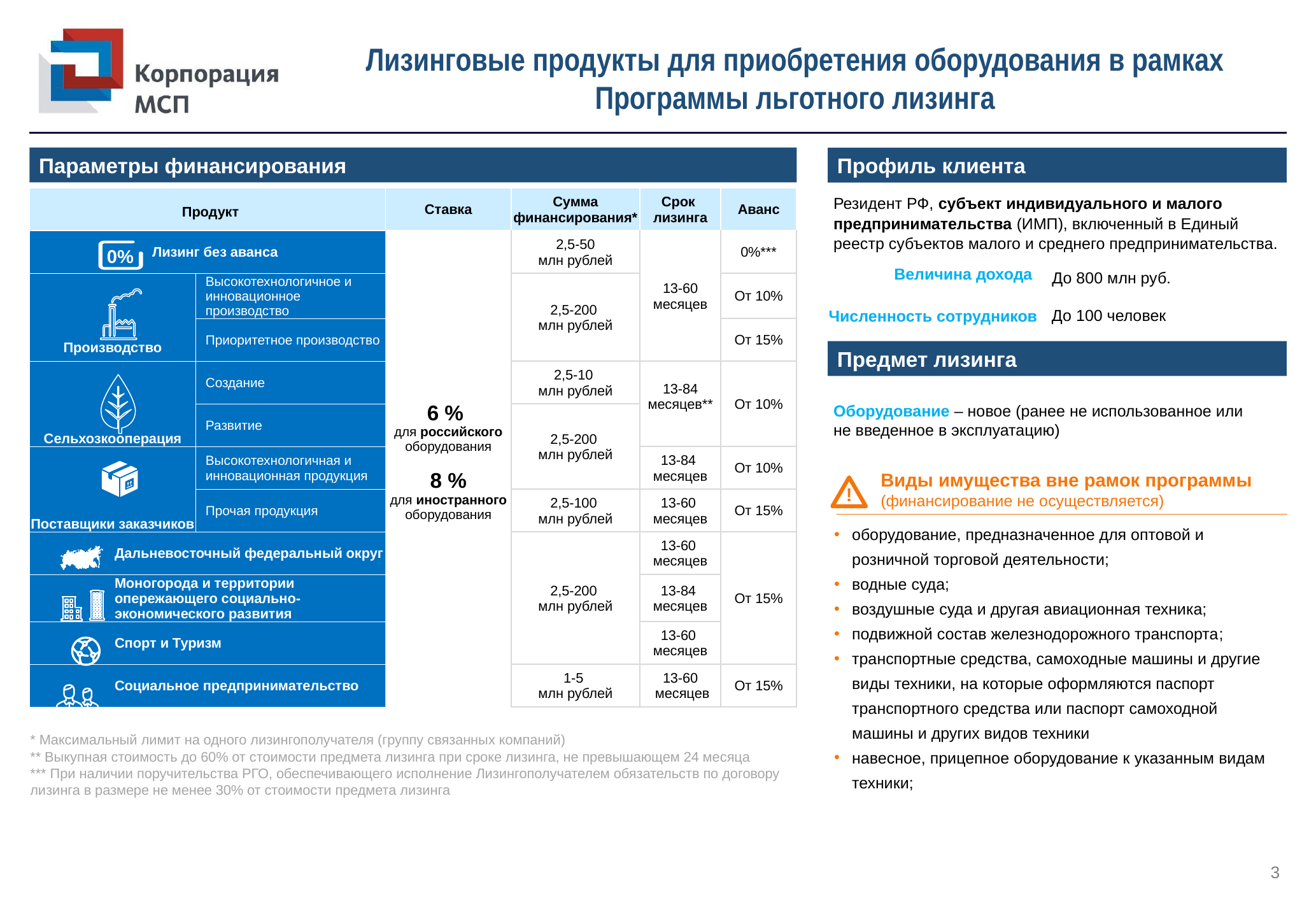

# Лизинговые продукты для приобретения оборудования в рамках Программы льготного лизинга
Параметры финансирования
Профиль клиента
Резидент РФ, субъект индивидуального и малого предпринимательства (ИМП), включенный в Единый реестр субъектов малого и среднего предпринимательства.
| Продукт |  | Ставка | Сумма финансирования\* | Срок лизинга | Аванс |
| --- | --- | --- | --- | --- | --- |
| Лизинг без аванса |  | 6 % для российского оборудования 8 % для иностранного оборудования | 2,5-50 млн рублей | 13-60 месяцев | 0%\*\*\* |
| Производство | Высокотехнологичное и инновационное производство |  | 2,5-200 млн рублей |  | От 10% |
|  | Приоритетное производство |  |  |  | От 15% |
| Сельхозкооперация | Создание |  | 2,5-10 млн рублей | 13-84 месяцев\*\* | От 10% |
|  | Развитие |  | 2,5-200 млн рублей |  |  |
| Поставщики заказчиков | Высокотехнологичная и инновационная продукция |  |  | 13-84 месяцев | От 10% |
|  | Прочая продукция |  | 2,5-100 млн рублей | 13-60 месяцев | От 15% |
| Дальневосточный федеральный округ |  |  | 2,5-200 млн рублей | 13-60 месяцев | От 15% |
| Моногорода и территории опережающего социально-экономического развития |  |  |  | 13-84 месяцев |  |
| Спорт и Туризм |  |  |  | 13-60 месяцев |  |
| Социальное предпринимательство |  |  | 1-5 млн рублей | 13-60 месяцев | От 15% |
0%

Величина дохода
До 800 млн руб.

До 100 человек
Численность сотрудников
Предмет лизинга

Оборудование – новое (ранее не использованное или
не введенное в эксплуатацию)

Виды имущества вне рамок программы
(финансирование не осуществляется)

!
оборудование, предназначенное для оптовой и розничной торговой деятельности;
водные суда;
воздушные суда и другая авиационная техника;
подвижной состав железнодорожного транспорта;
транспортные средства, самоходные машины и другие виды техники, на которые оформляются паспорт транспортного средства или паспорт самоходной машины и других видов техники
навесное, прицепное оборудование к указанным видам техники;

* Максимальный лимит на одного лизингополучателя (группу связанных компаний)
** Выкупная стоимость до 60% от стоимости предмета лизинга при сроке лизинга, не превышающем 24 месяца
*** При наличии поручительства РГО, обеспечивающего исполнение Лизингополучателем обязательств по договору лизинга в размере не менее 30% от стоимости предмета лизинга

РЛК